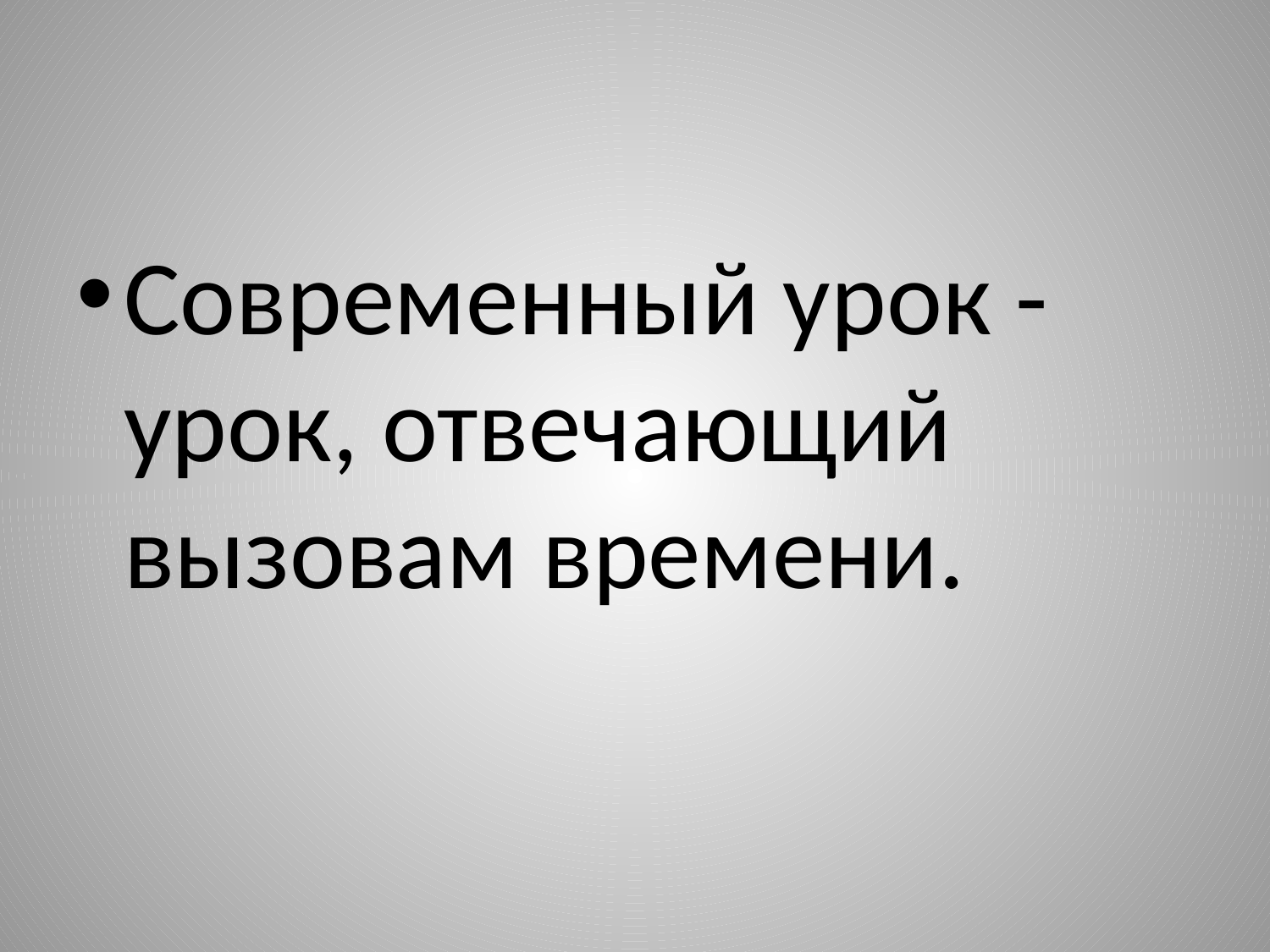

#
Современный урок - урок, отвечающий вызовам времени.